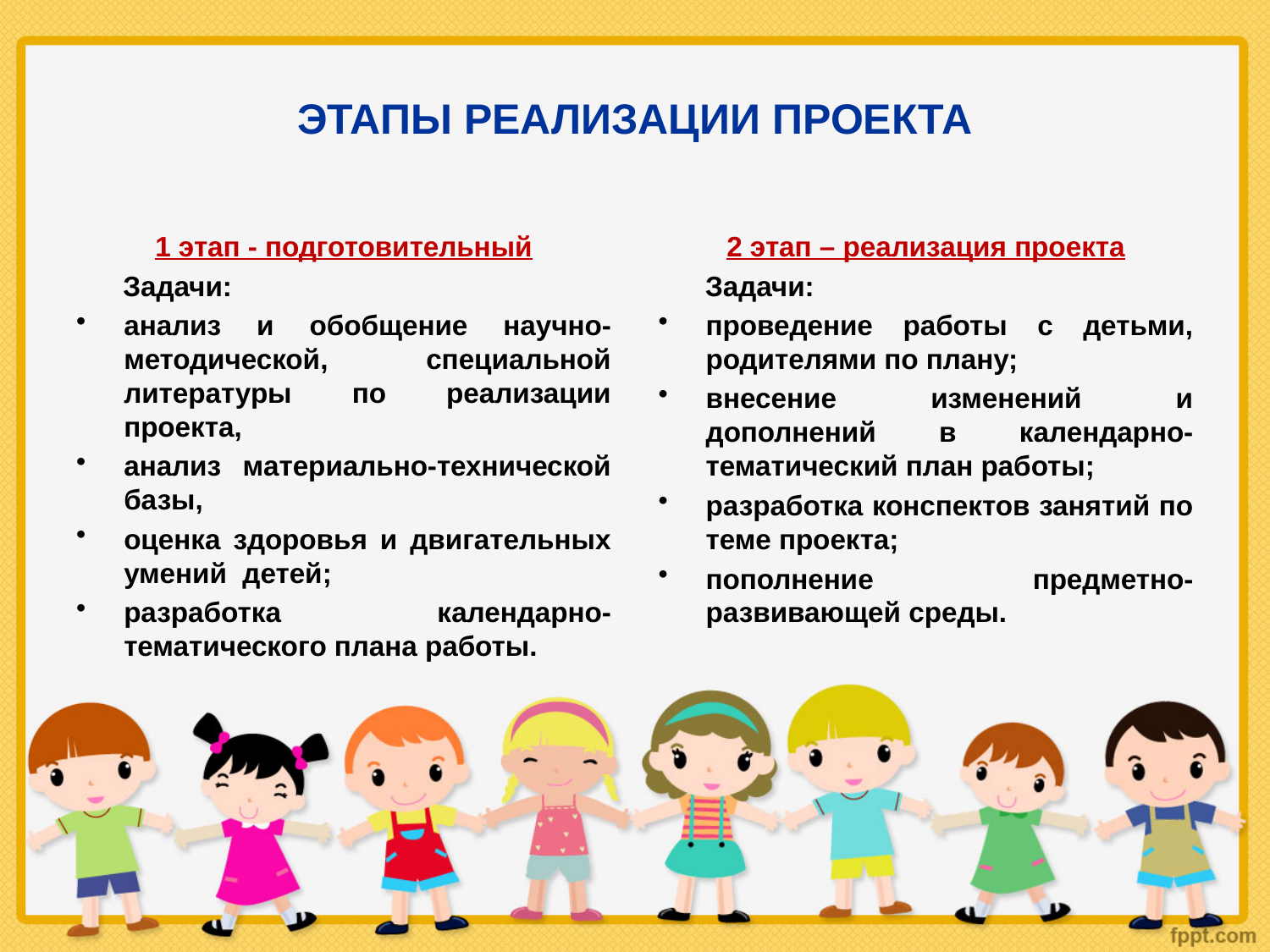

# ЭТАПЫ РЕАЛИЗАЦИИ ПРОЕКТА
1 этап - подготовительный
      Задачи:
анализ и обобщение научно-методической, специальной литературы по реализации проекта,
анализ материально-технической базы,
оценка здоровья и двигательных умений  детей;
разработка календарно-тематического плана работы.

2 этап – реализация проекта
      Задачи:
проведение работы с детьми, родителями по плану;
внесение изменений и дополнений в календарно-тематический план работы;
разработка конспектов занятий по теме проекта;
пополнение предметно-развивающей среды.